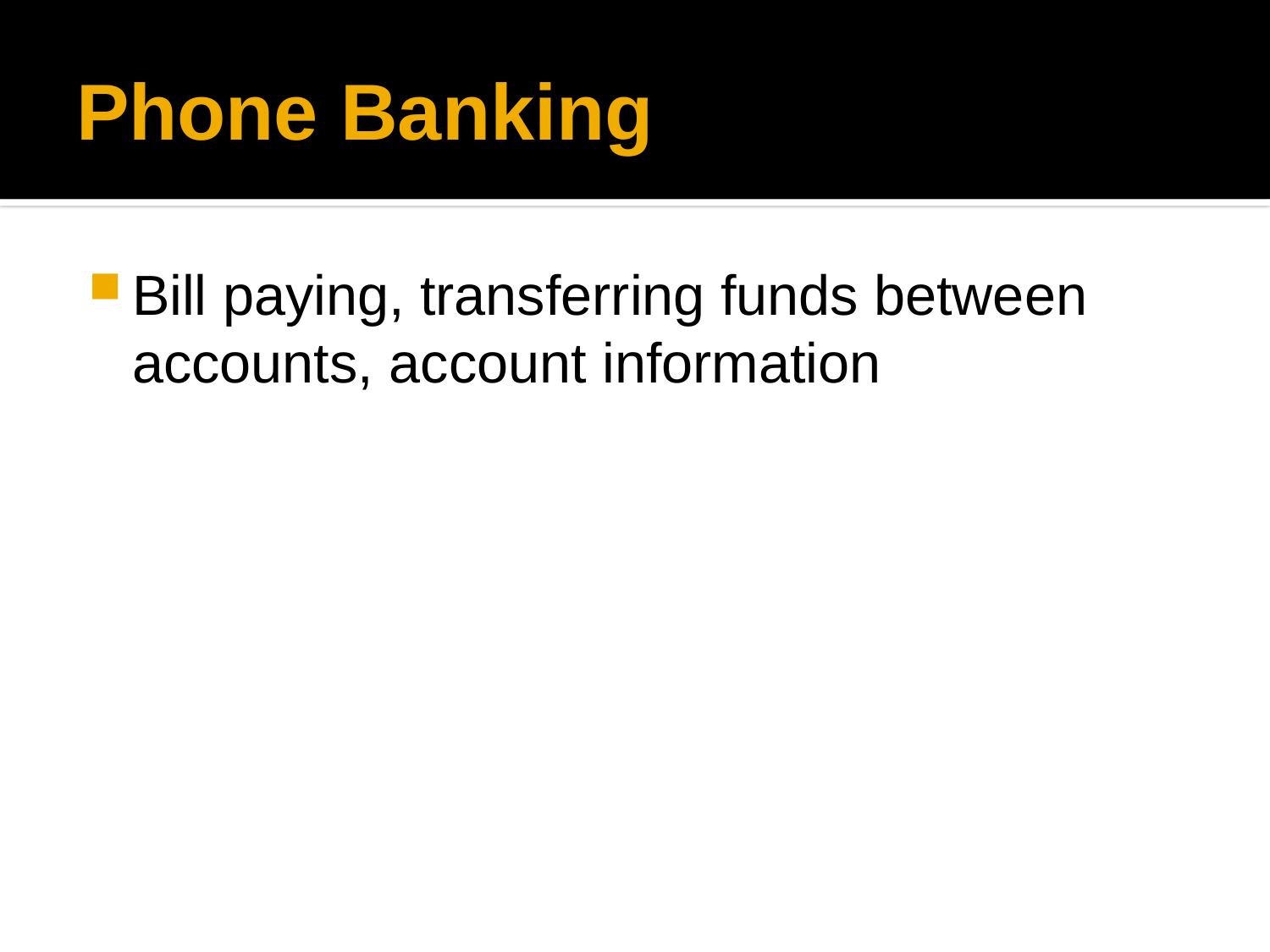

# Phone Banking
Bill paying, transferring funds between accounts, account information